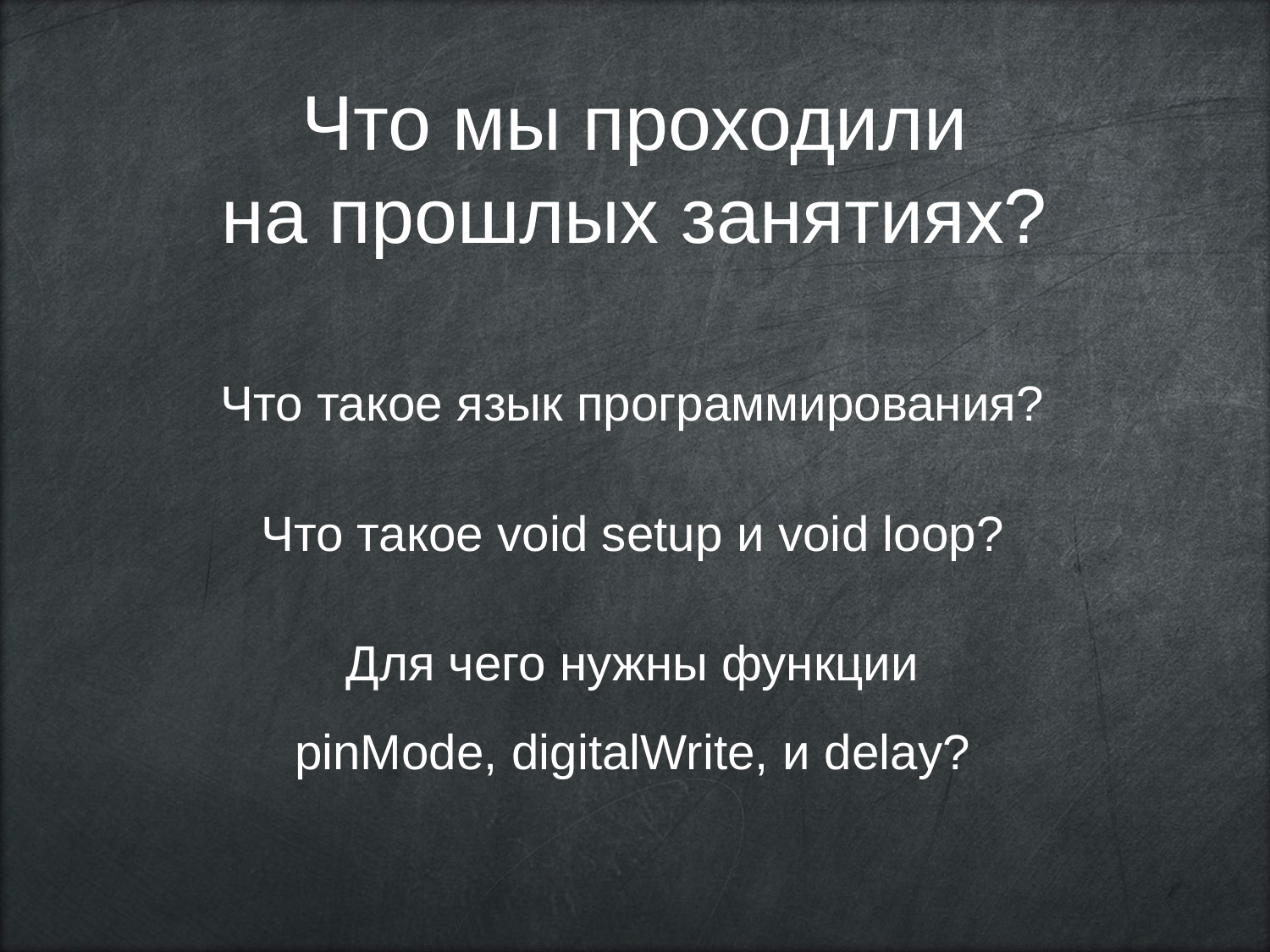

Что мы проходили
на прошлых занятиях?
Что такое язык программирования?
Что такое void setup и void loop?
Для чего нужны функции
pinMode, digitalWrite, и delay?